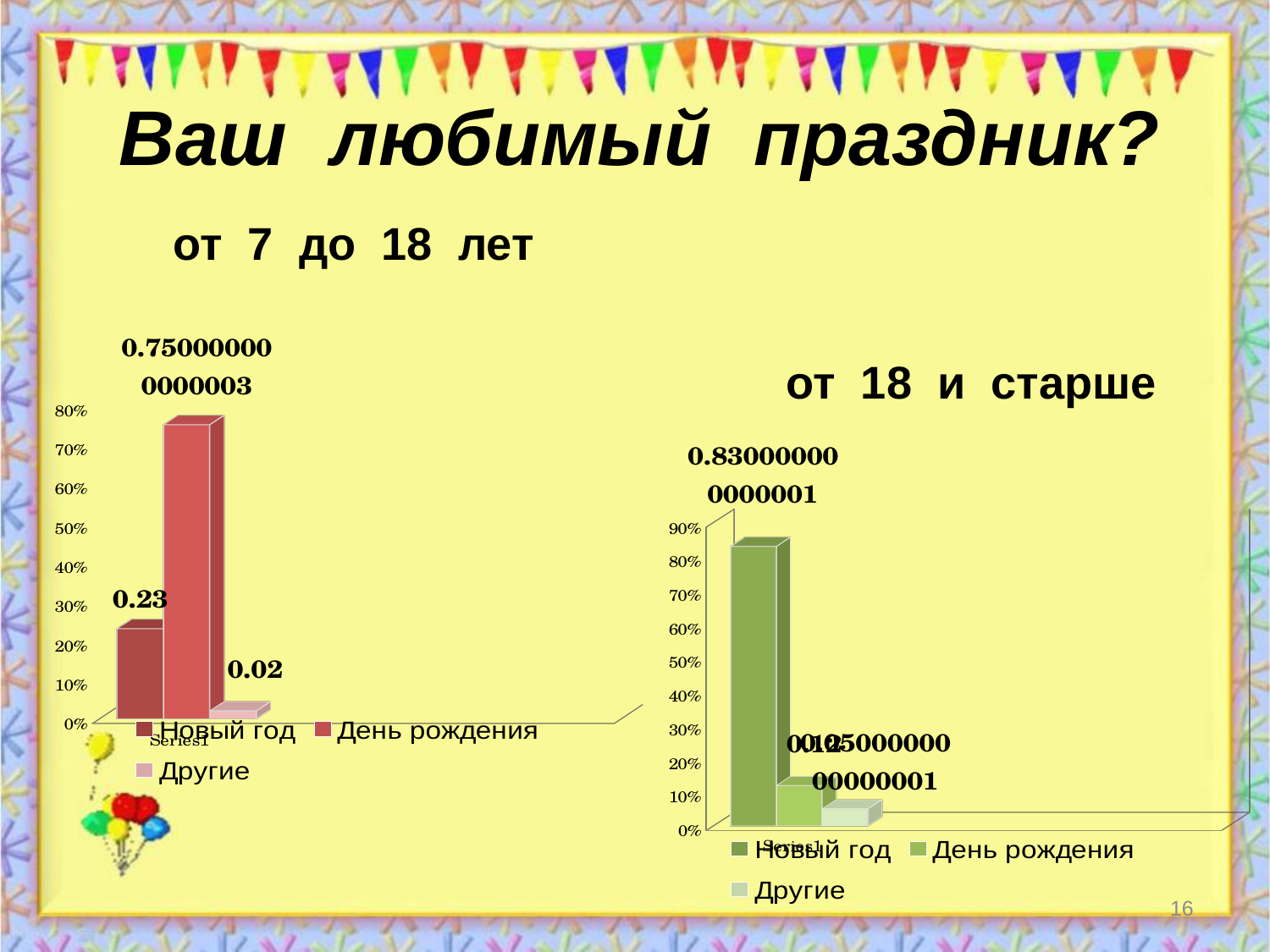

# Ваш  любимый  праздник?
от  7  до  18  лет

[unsupported chart]

от  18  и  старше

[unsupported chart]

16